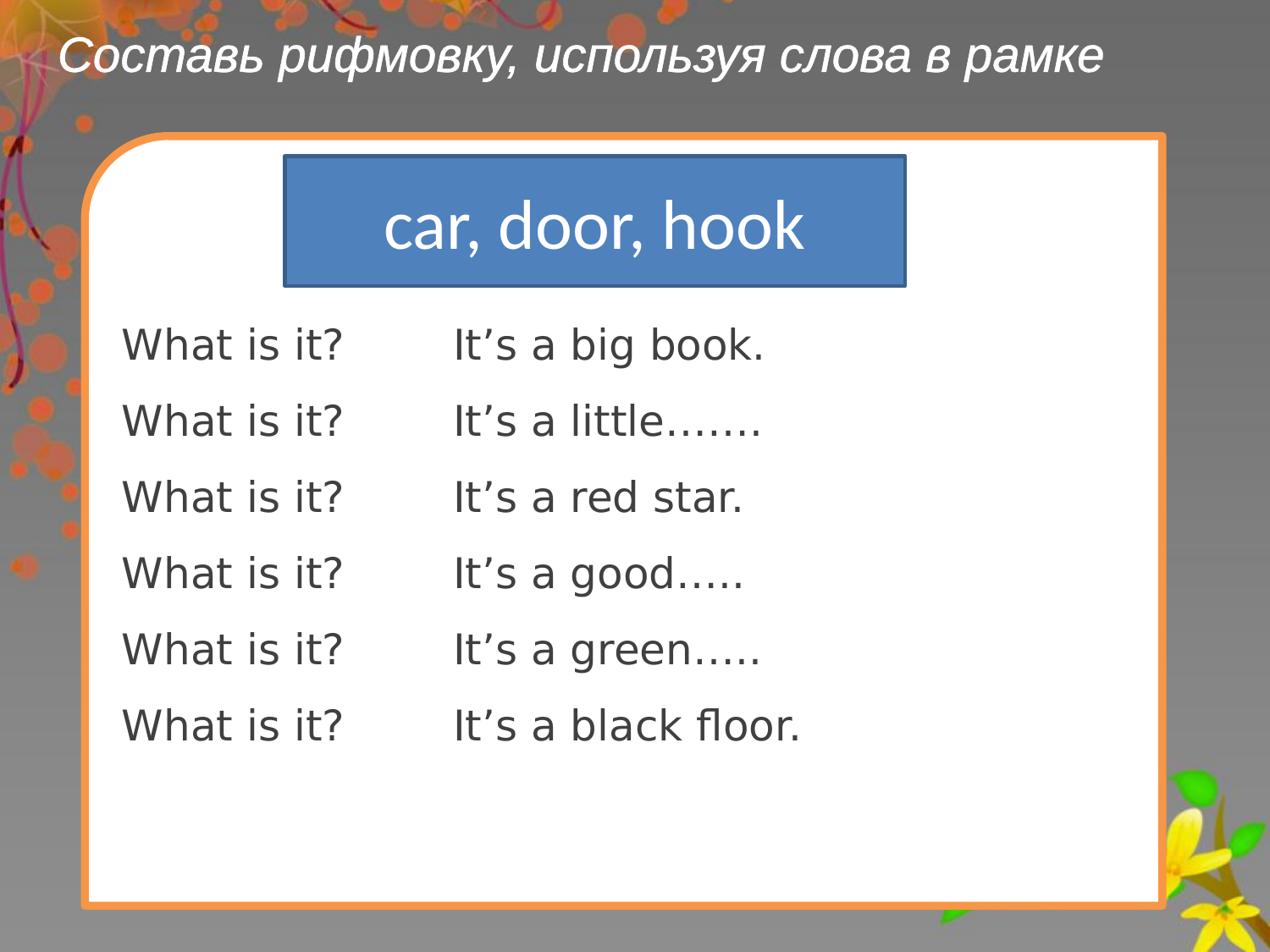

Составь рифмовку, используя слова в рамке

What is it?        It’s a big book.
What is it?        It’s a little…….
What is it?        It’s a red star.
What is it?        It’s a good…..
What is it?        It’s a green…..
What is it?        It’s a black floor.

car, door, hook